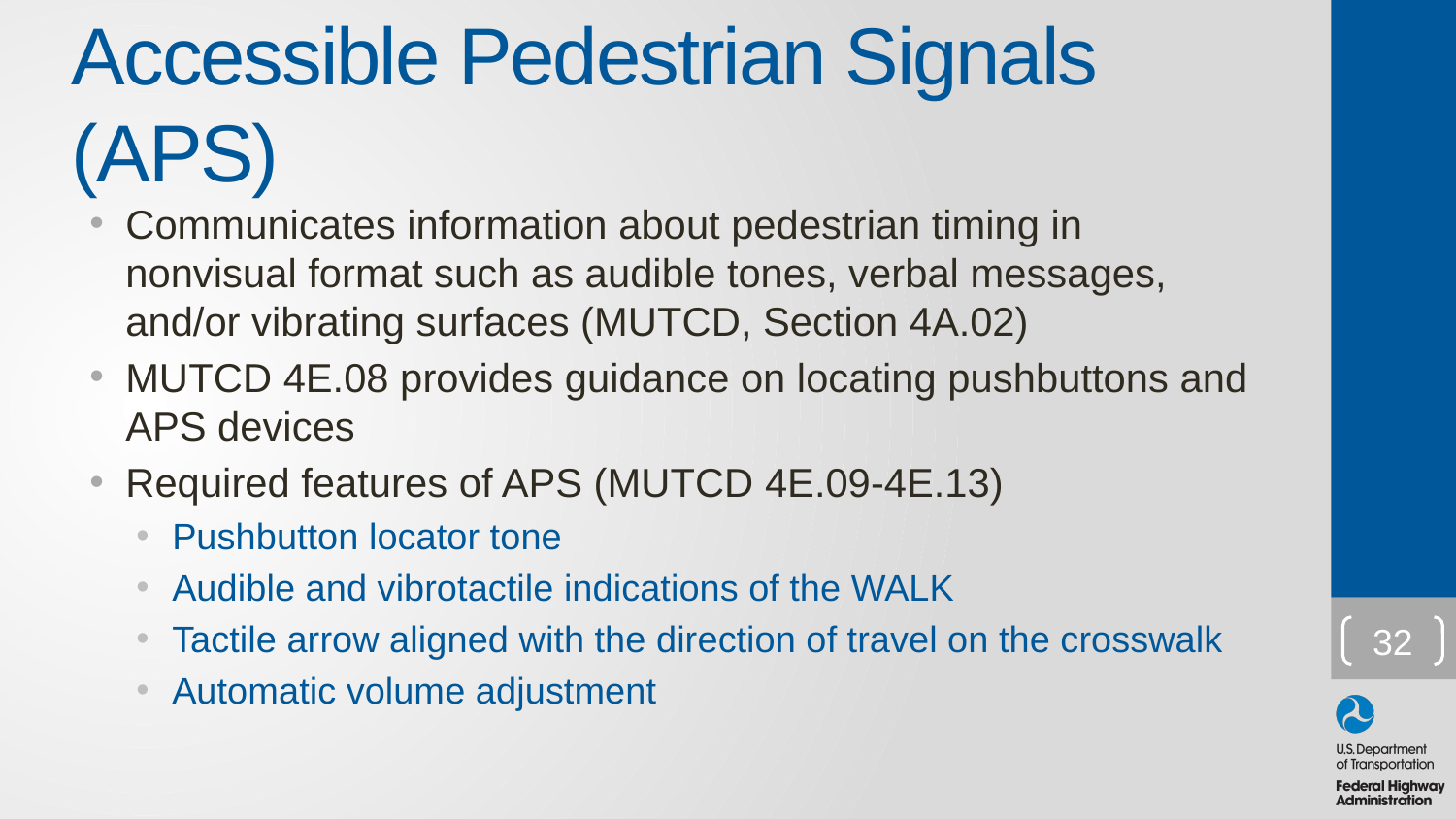

# Accessible Pedestrian Signals (APS)
Communicates information about pedestrian timing in nonvisual format such as audible tones, verbal messages, and/or vibrating surfaces (MUTCD, Section 4A.02)
MUTCD 4E.08 provides guidance on locating pushbuttons and APS devices
Required features of APS (MUTCD 4E.09-4E.13)
Pushbutton locator tone
Audible and vibrotactile indications of the WALK
Tactile arrow aligned with the direction of travel on the crosswalk
Automatic volume adjustment
32